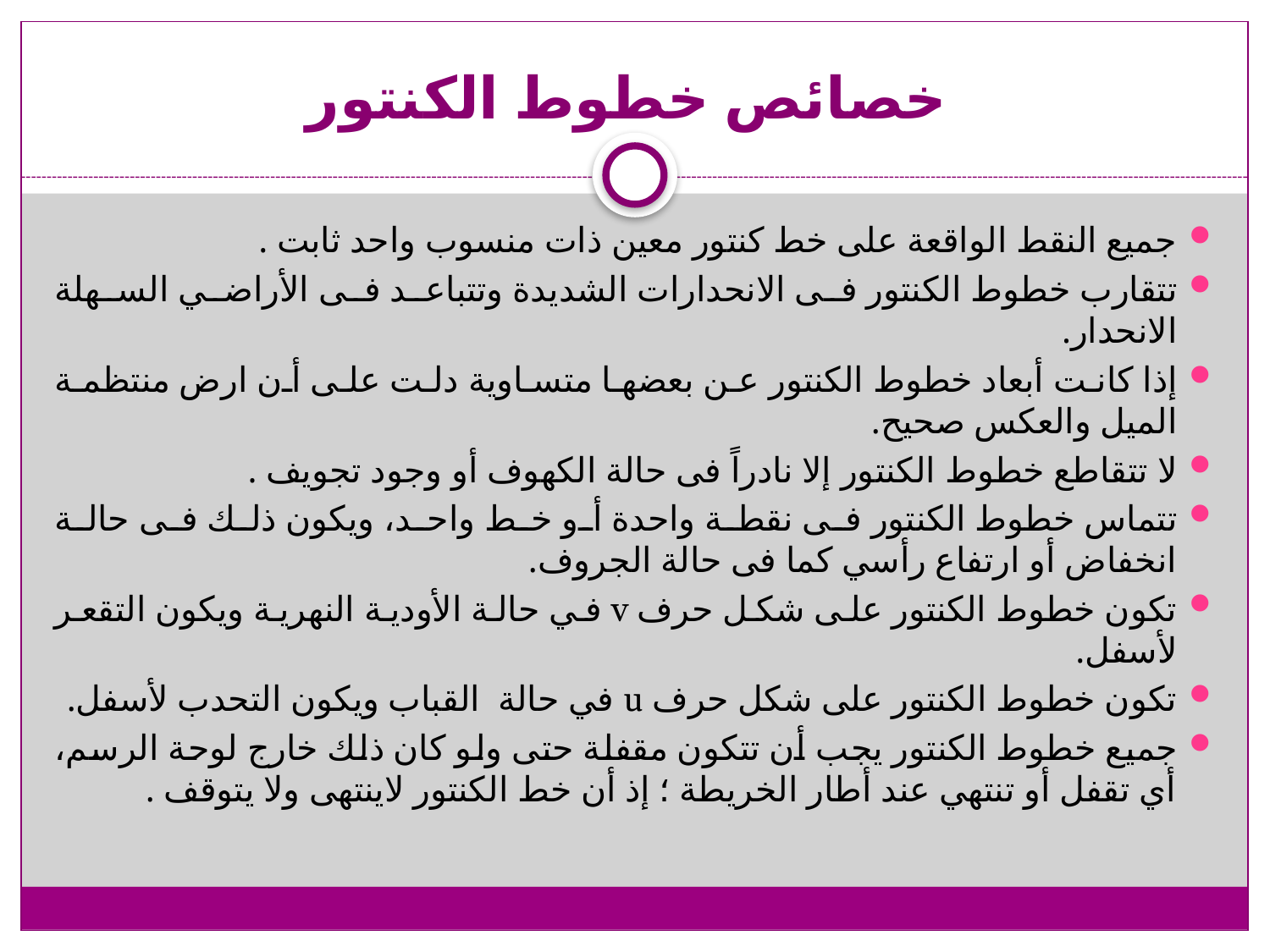

# خصائص خطوط الكنتور
جميع النقط الواقعة على خط كنتور معين ذات منسوب واحد ثابت .
تتقارب خطوط الكنتور فى الانحدارات الشديدة وتتباعد فى الأراضي السهلة الانحدار.
إذا كانت أبعاد خطوط الكنتور عن بعضها متساوية دلت على أن ارض منتظمة الميل والعكس صحيح.
لا تتقاطع خطوط الكنتور إلا نادراً فى حالة الكهوف أو وجود تجويف .
تتماس خطوط الكنتور فى نقطة واحدة أو خط واحد، ويكون ذلك فى حالة انخفاض أو ارتفاع رأسي كما فى حالة الجروف.
تكون خطوط الكنتور على شكل حرف v في حالة الأودية النهرية ويكون التقعر لأسفل.
تكون خطوط الكنتور على شكل حرف u في حالة  القباب ويكون التحدب لأسفل.
جميع خطوط الكنتور يجب أن تتكون مقفلة حتى ولو كان ذلك خارج لوحة الرسم، أي تقفل أو تنتهي عند أطار الخريطة ؛ إذ أن خط الكنتور لاينتهى ولا يتوقف .